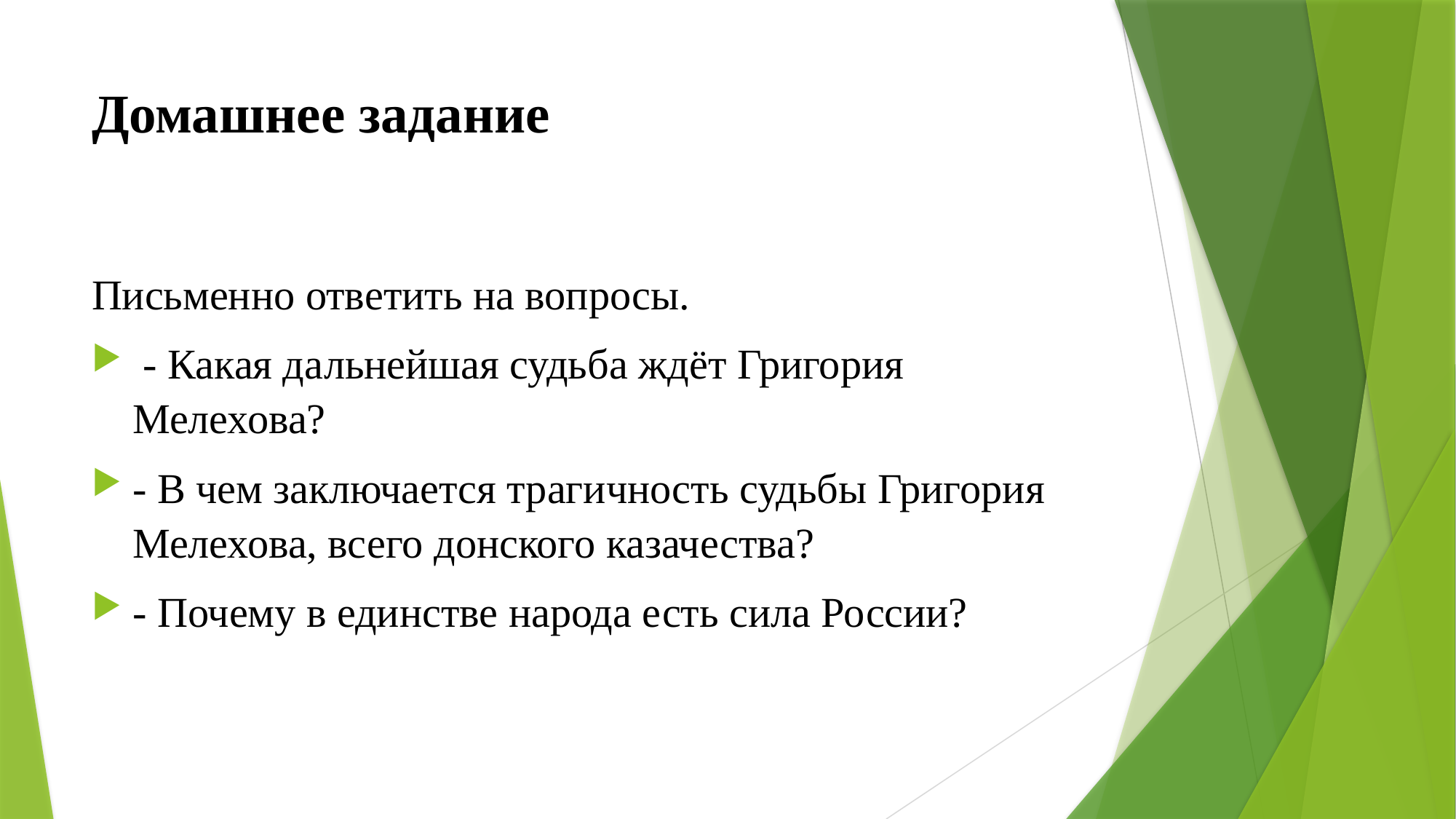

# Домашнее задание
Письменно ответить на вопросы.
 - Какая дальнейшая судьба ждёт Григория Мелехова?
- В чем заключается трагичность судьбы Григория Мелехова, всего донского казачества?
- Почему в единстве народа есть сила России?